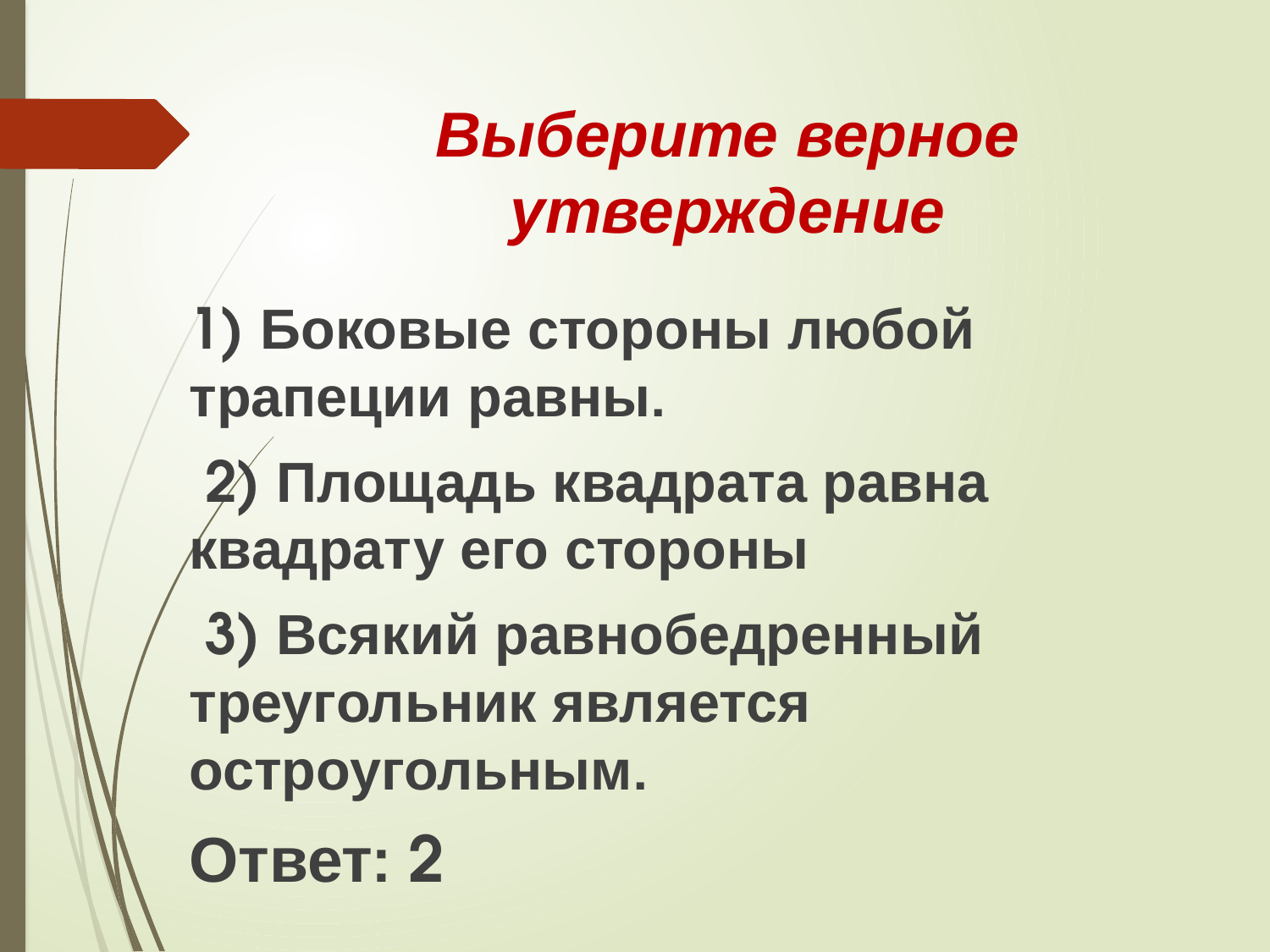

# Выберите верное утверждение
1) Боковые стороны любой трапеции равны.
 2) Площадь квадрата равна квадрату его стороны
 3) Всякий равнобедренный треугольник является остроугольным.
Ответ: 2